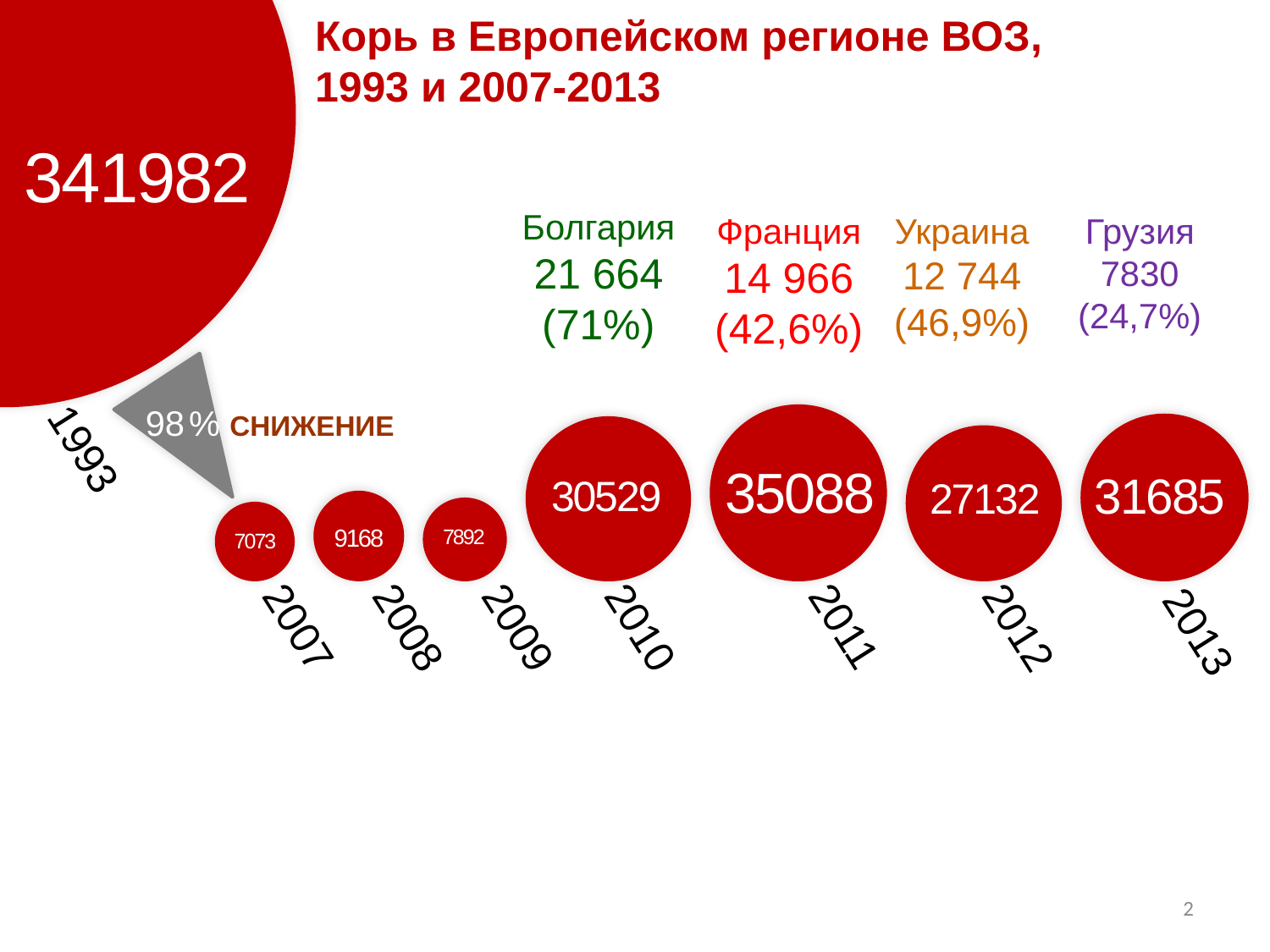

Корь в Европейском регионе ВОЗ,
1993 и 2007-2013
341 982
341982
Болгария
21 664 (71%)

Франция
14 966 (42,6%)

Украина
12 744 (46,9%)

Грузия
7830 (24,7%)

98 % СНИЖЕНИЕ

35088
31685
30529
1993
27132

9168
7892
7073
2007
2008
2009
2010
2011
2012
2013
2